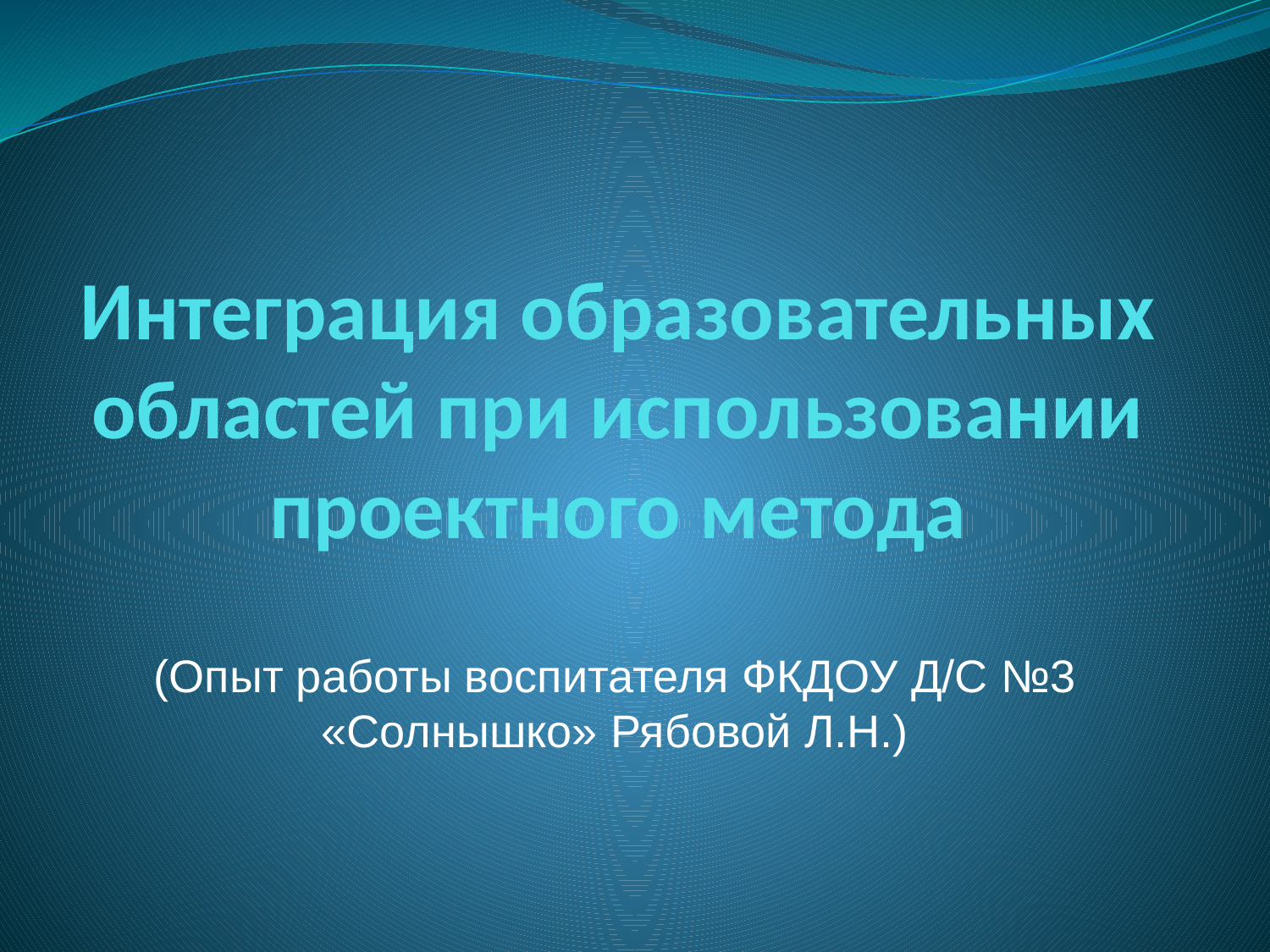

# Интеграция образовательных областей при использовании проектного метода

(Опыт работы воспитателя ФКДОУ Д/С №3 «Солнышко» Рябовой Л.Н.)